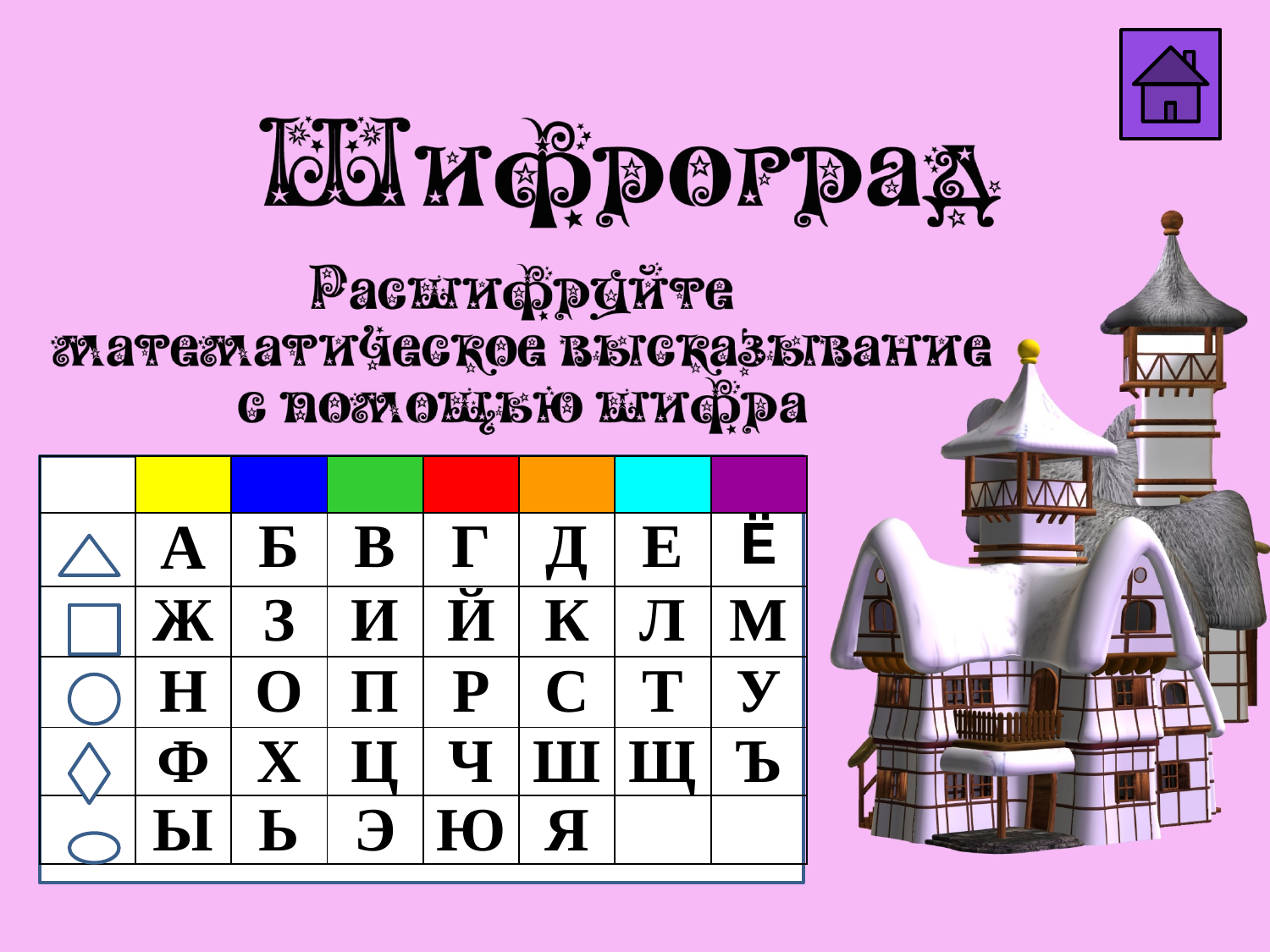

|  |  |  |  |  |  |  |  |
| --- | --- | --- | --- | --- | --- | --- | --- |
|  | А | Б | В | Г | Д | Е | Ë |
|  | Ж | З | И | Й | К | Л | М |
|  | Н | О | П | Р | С | Т | У |
|  | Ф | Х | Ц | Ч | Ш | Щ | Ъ |
|  | Ы | Ь | Э | Ю | Я |  |  |